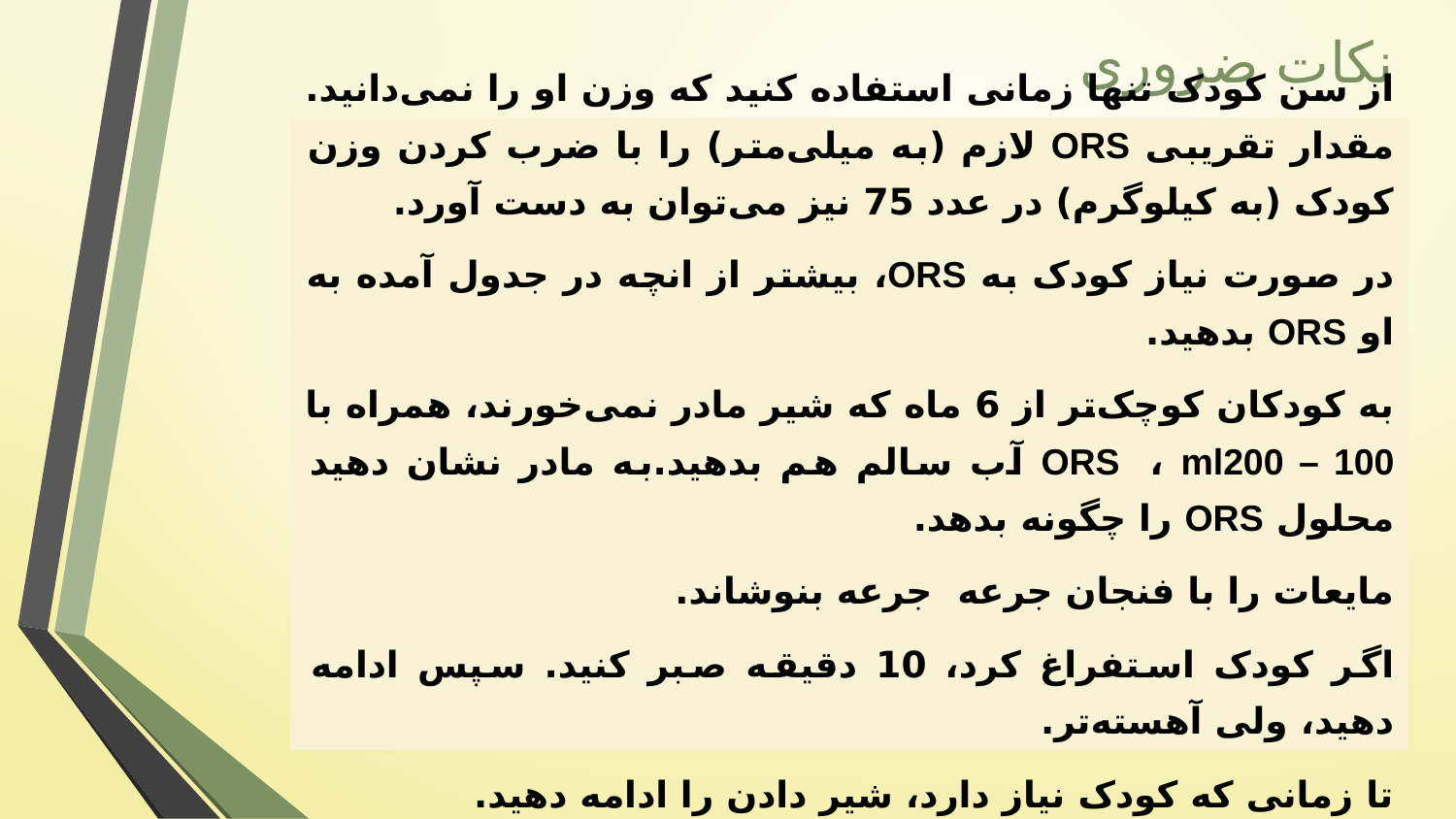

# نکات ضروری
از سن کودک تنها زمانی استفاده کنيد که وزن‌ او را نمی‌دانيد. مقدار تقريبی ORS لازم (به ميلی‌متر) را با ضرب کردن وزن کودک (به کيلوگرم) در عدد 75 نيز می‌توان به دست آورد.
در صورت نیاز کودک به ORS، بيشتر از انچه در جدول آمده به او ORS بدهيد.
به کودکان کوچک‌تر از 6 ماه که شير مادر نمی‌خورند، همراه با ORS  ، ml200 – 100 آب سالم هم بدهيد.به مادر نشان دهيد محلول ORS را چگونه بدهد.
مايعات را با فنجان جرعه  جرعه بنوشاند.
اگر کودک استفراغ کرد، 10 دقيقه صبر کنید. سپس ادامه دهید، ولی آهسته‌تر.
تا زمانی که کودک نیاز دارد، شير دادن را ادامه دهید.